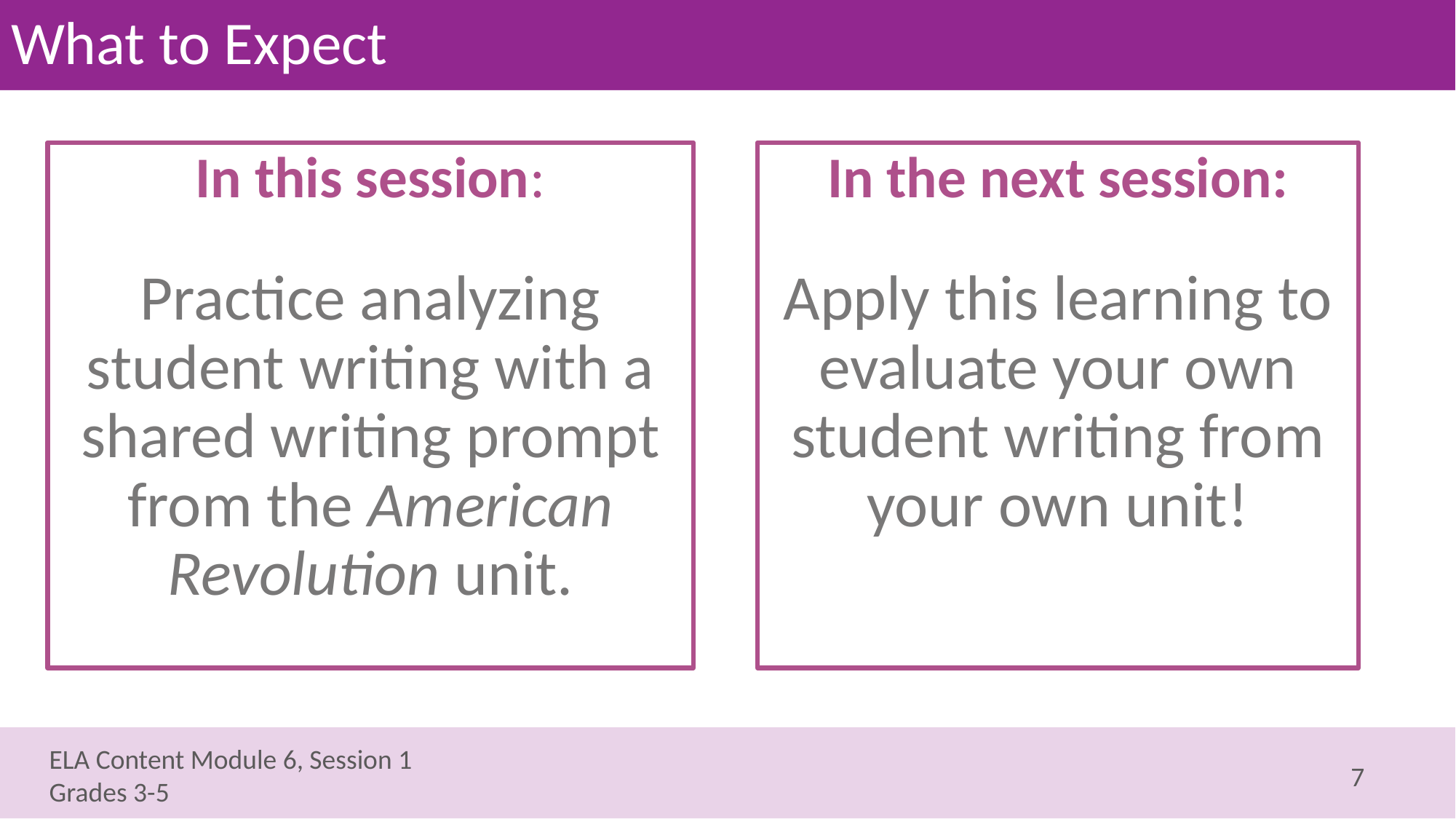

# What to Expect
In this session:

Practice analyzing student writing with a shared writing prompt from the American Revolution unit.
In the next session:

Apply this learning to evaluate your own student writing from your own unit!
7